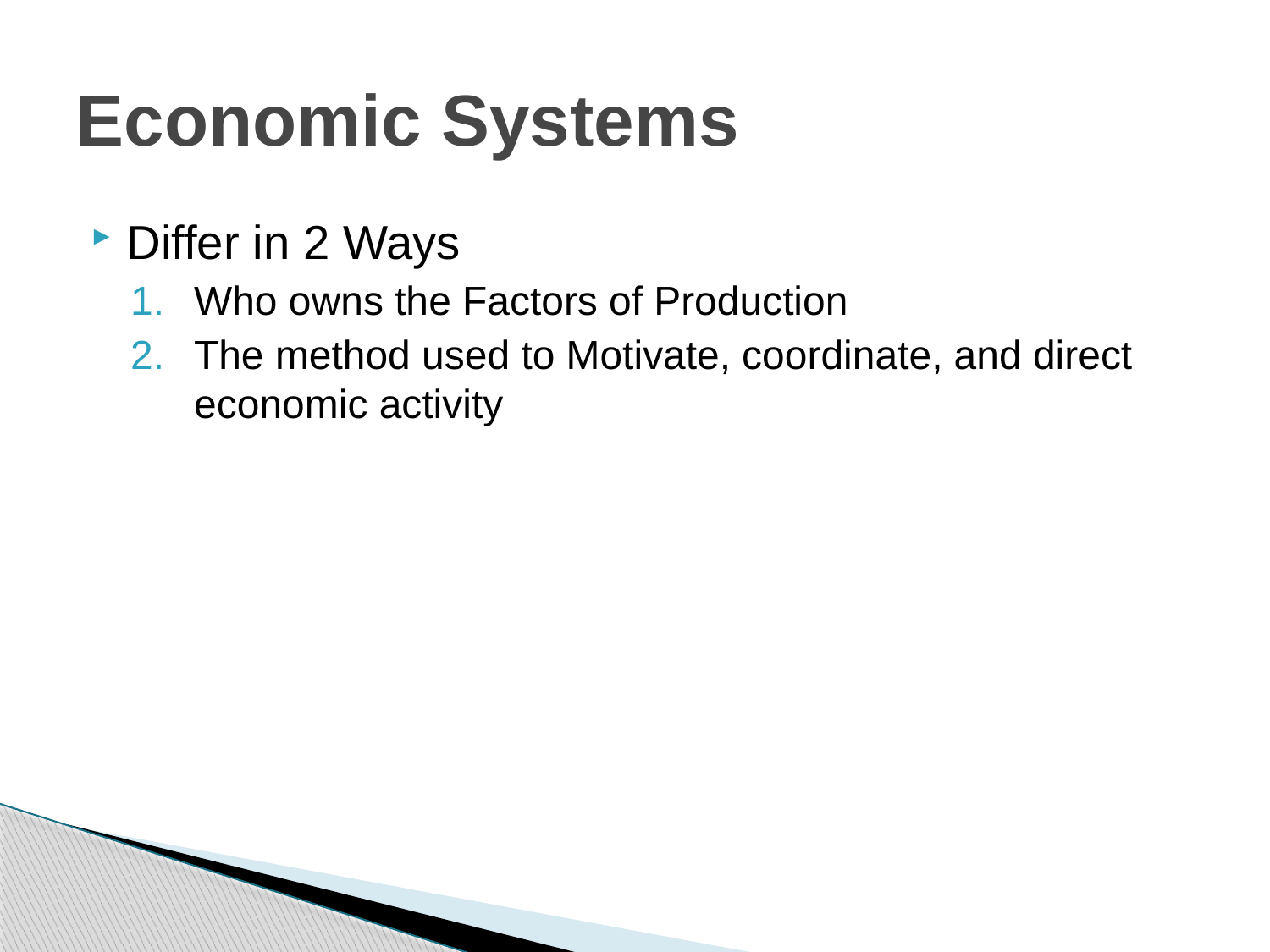

# Economic Systems
Differ in 2 Ways
Who owns the Factors of Production
The method used to Motivate, coordinate, and direct economic activity